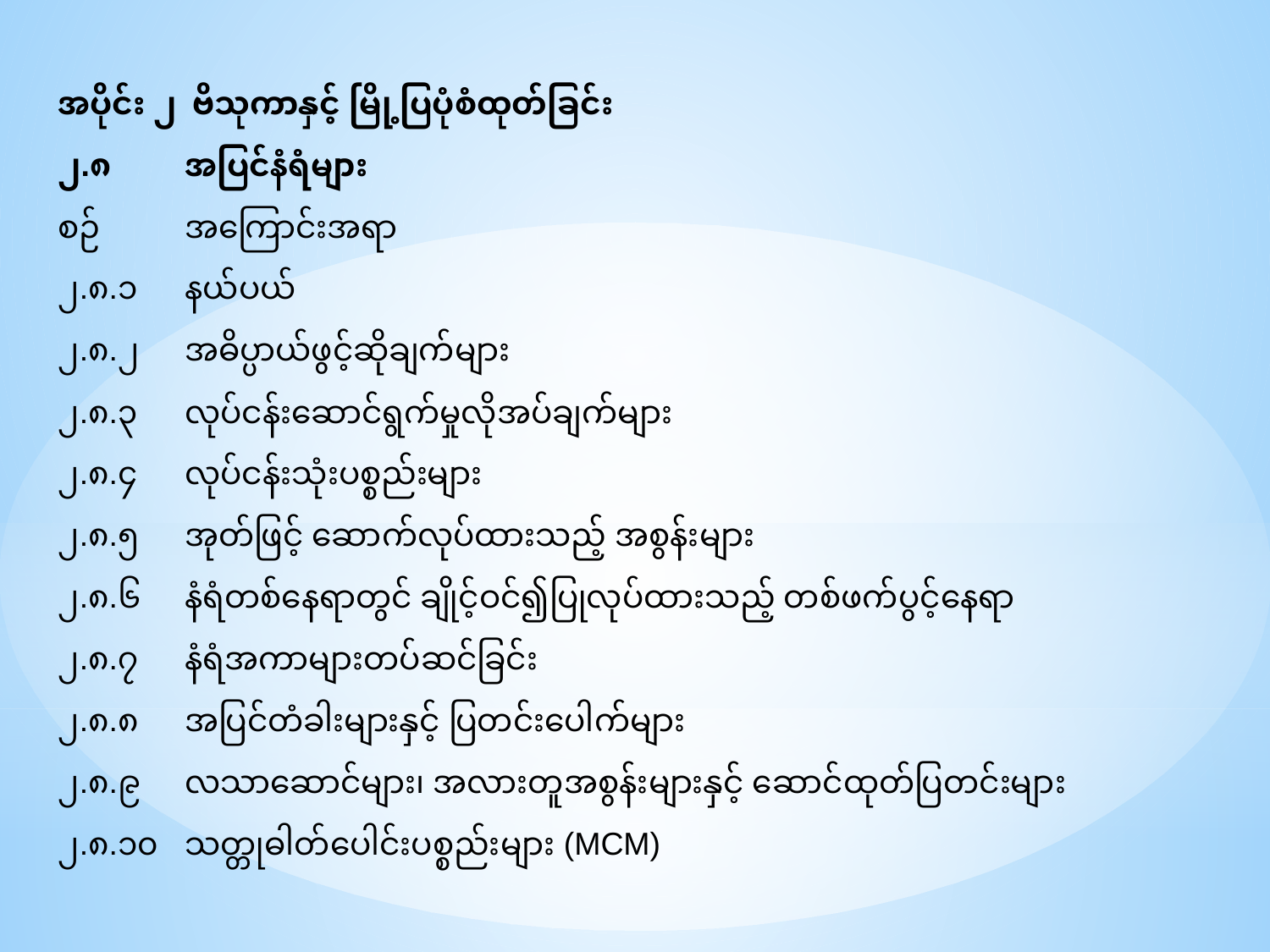

အပိုင်း ၂  ဗိသုကာနှင့် မြို့ပြပုံစံထုတ်ခြင်း
၂.၈	အပြင်နံရံများ
စဉ်	အကြောင်းအရာ
၂.၈.၁	နယ်ပယ်
၂.၈.၂	အဓိပ္ပာယ်ဖွင့်ဆိုချက်များ
၂.၈.၃	လုပ်ငန်းဆောင်ရွက်မှုလိုအပ်ချက်များ
၂.၈.၄	လုပ်ငန်းသုံးပစ္စည်းများ
၂.၈.၅	အုတ်ဖြင့် ဆောက်လုပ်ထားသည့် အစွန်းများ
၂.၈.၆	နံရံတစ်နေရာတွင် ချိုင့်ဝင်၍ပြုလုပ်ထားသည့် တစ်ဖက်ပွင့်နေရာ
၂.၈.၇	နံရံအကာများတပ်ဆင်ခြင်း
၂.၈.၈	အပြင်တံခါးများနှင့် ပြတင်းပေါက်များ
၂.၈.၉	လသာဆောင်များ၊ အလားတူအစွန်းများနှင့် ဆောင်ထုတ်ပြတင်းများ
၂.၈.၁၀	သတ္တုဓါတ်ပေါင်းပစ္စည်းများ (MCM)